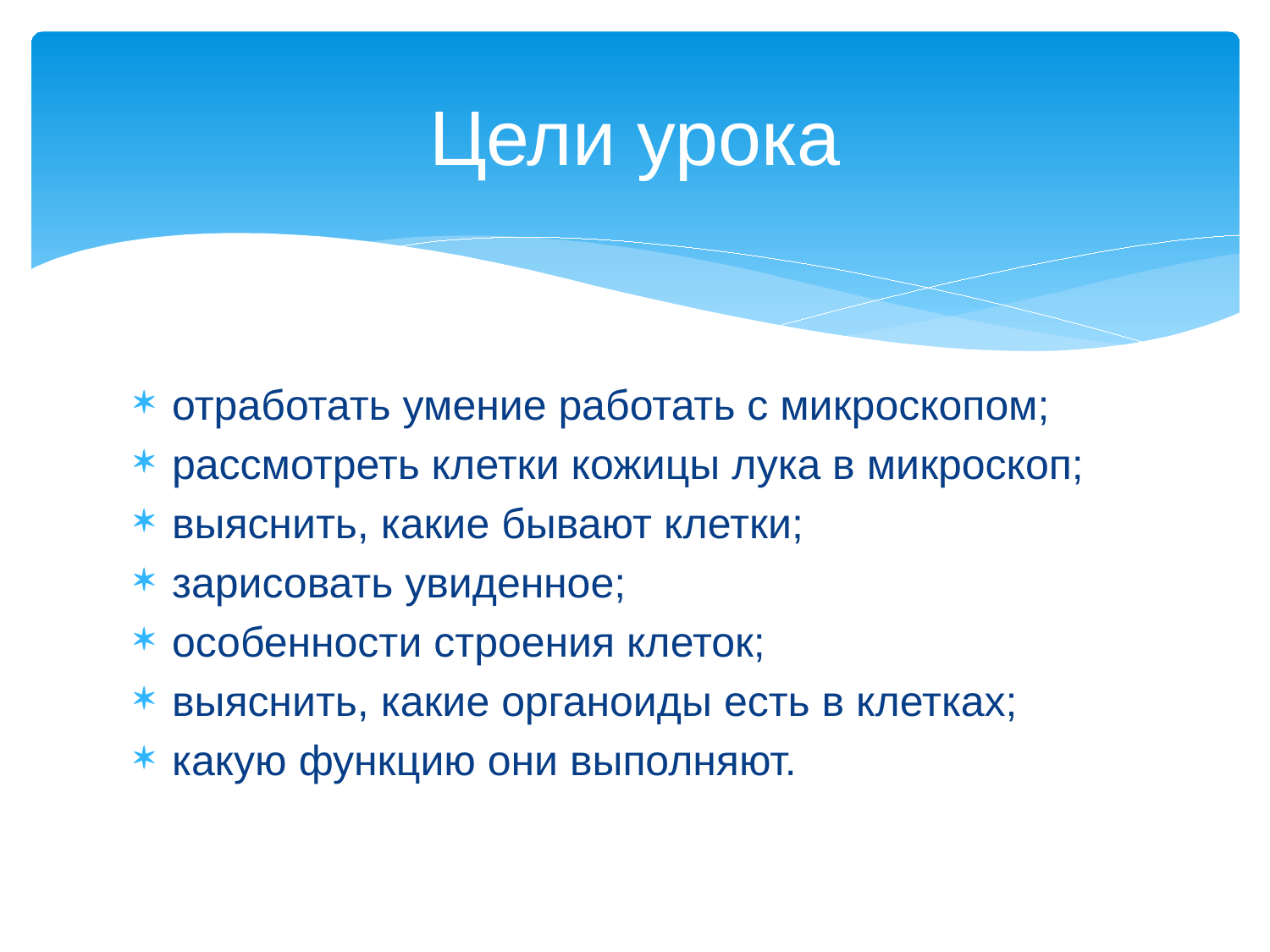

# Цели урока
отработать умение работать с микроскопом;
рассмотреть клетки кожицы лука в микроскоп;
выяснить, какие бывают клетки;
зарисовать увиденное;
особенности строения клеток;
выяснить, какие органоиды есть в клетках;
какую функцию они выполняют.